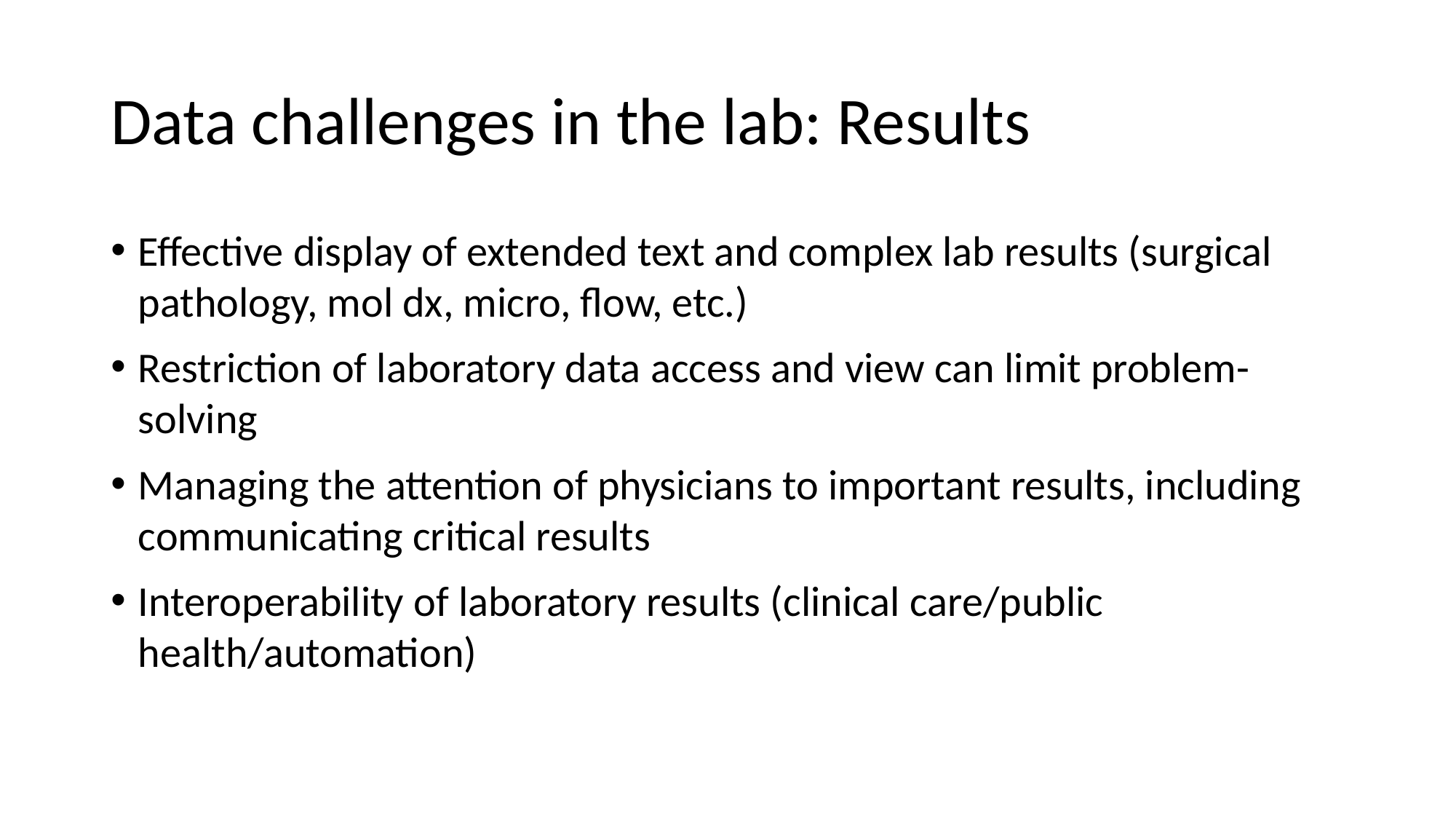

# Data challenges in the lab: Results
Effective display of extended text and complex lab results (surgical pathology, mol dx, micro, flow, etc.)
Restriction of laboratory data access and view can limit problem-solving
Managing the attention of physicians to important results, including communicating critical results
Interoperability of laboratory results (clinical care/public health/automation)